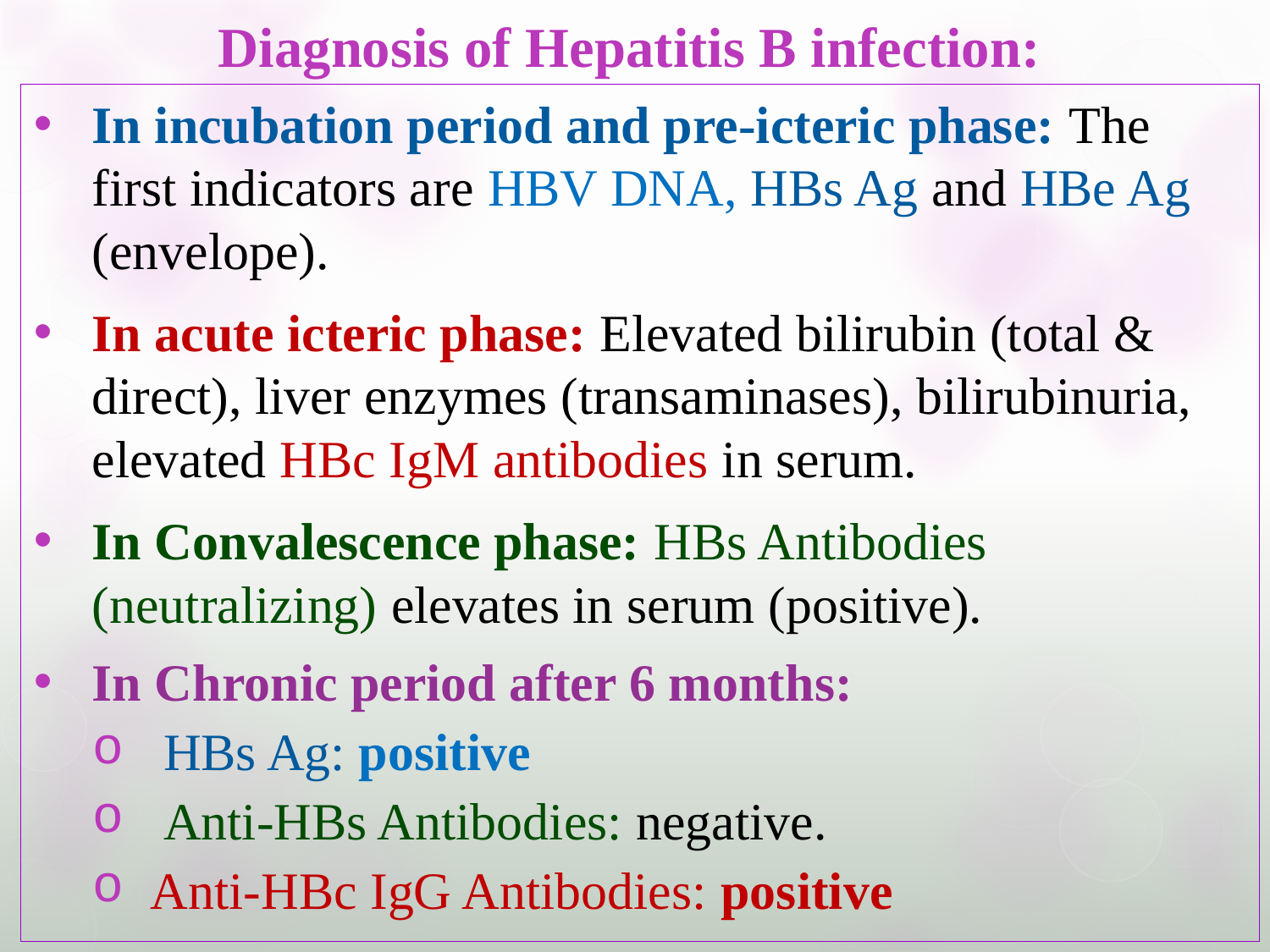

# Diagnosis of Hepatitis B infection:
In incubation period and pre-icteric phase: The first indicators are HBV DNA, HBs Ag and HBe Ag (envelope).
In acute icteric phase: Elevated bilirubin (total & direct), liver enzymes (transaminases), bilirubinuria, elevated HBc IgM antibodies in serum.
In Convalescence phase: HBs Antibodies (neutralizing) elevates in serum (positive).
In Chronic period after 6 months:
 HBs Ag: positive
 Anti-HBs Antibodies: negative.
Anti-HBc IgG Antibodies: positive